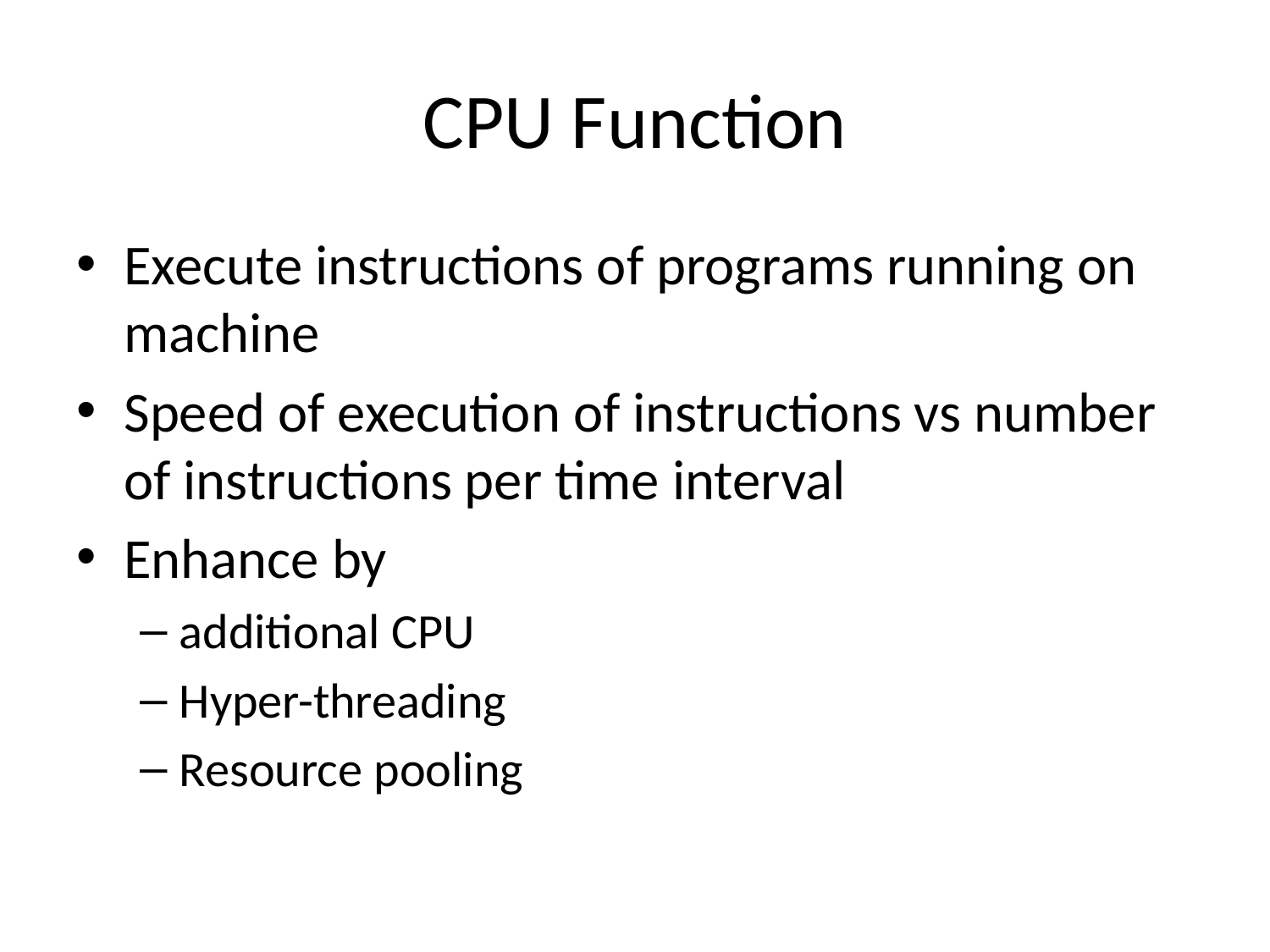

# CPU Function
Execute instructions of programs running on machine
Speed of execution of instructions vs number of instructions per time interval
Enhance by
additional CPU
Hyper-threading
Resource pooling